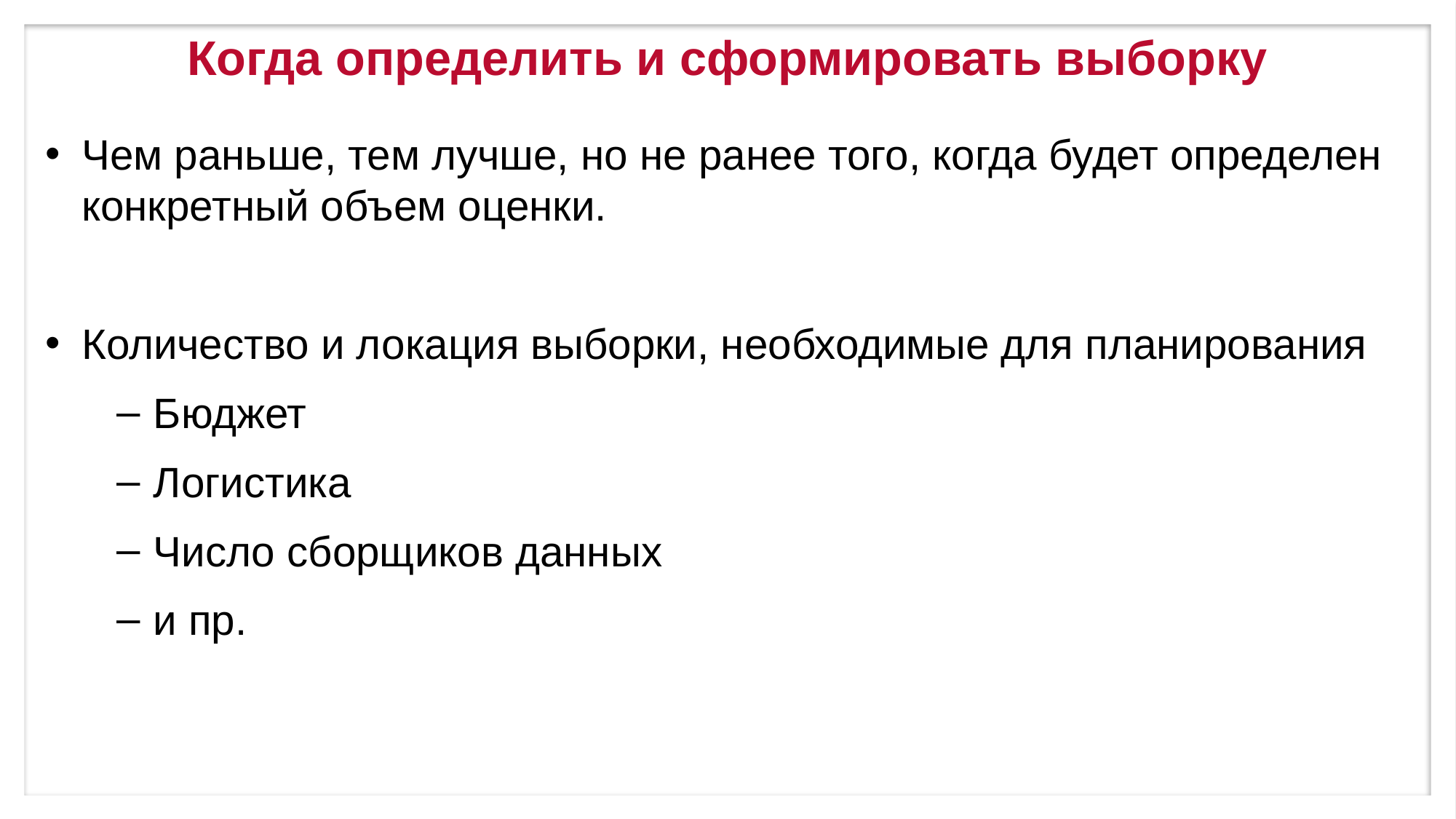

# Когда определить и сформировать выборку
Чем раньше, тем лучше, но не ранее того, когда будет определен конкретный объем оценки.

Количество и локация выборки, необходимые для планирования
Бюджет
Логистика
Число сборщиков данных
и пр.